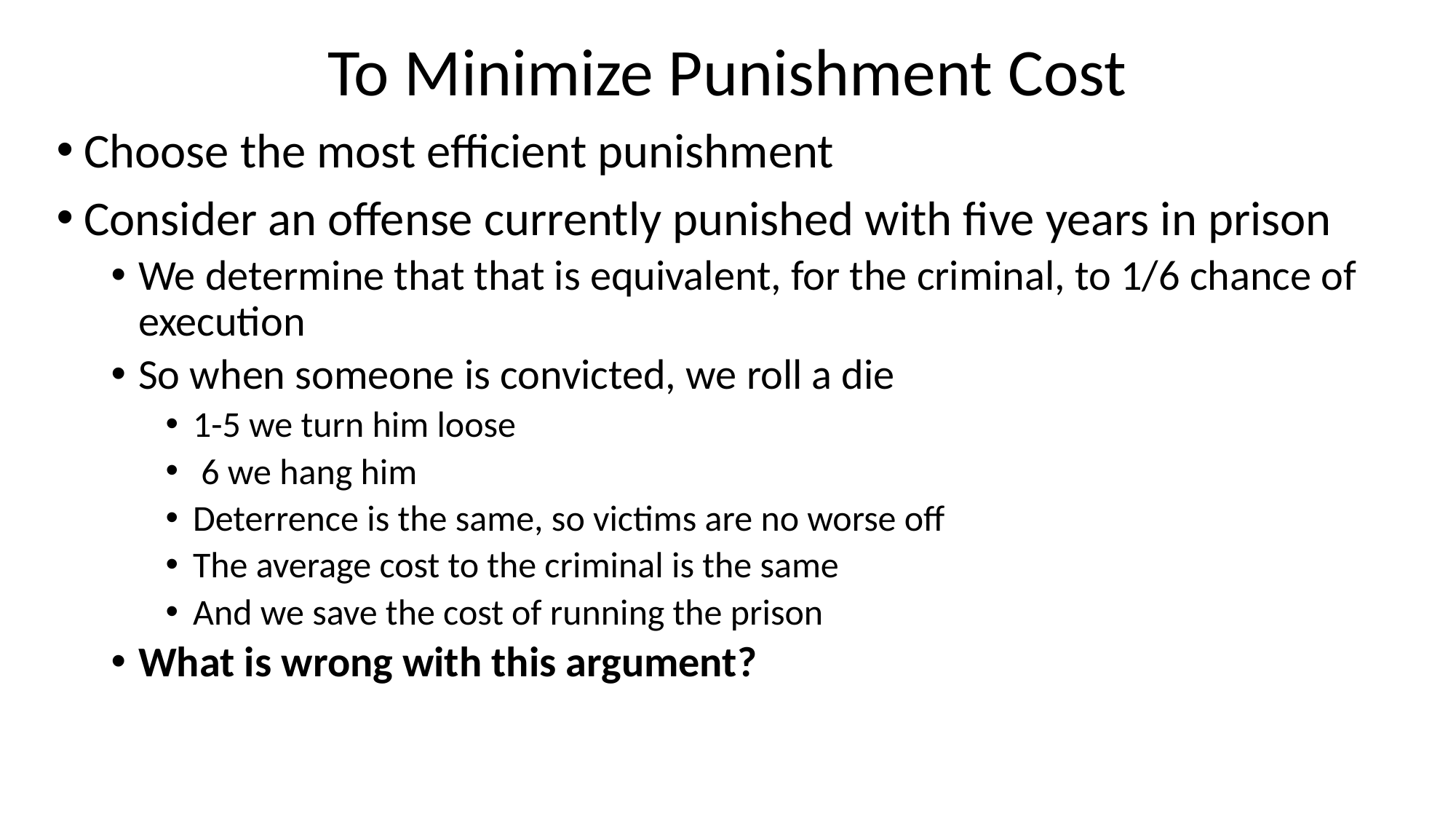

# To Minimize Punishment Cost
Choose the most efficient punishment
Consider an offense currently punished with five years in prison
We determine that that is equivalent, for the criminal, to 1/6 chance of execution
So when someone is convicted, we roll a die
1-5 we turn him loose
 6 we hang him
Deterrence is the same, so victims are no worse off
The average cost to the criminal is the same
And we save the cost of running the prison
What is wrong with this argument?